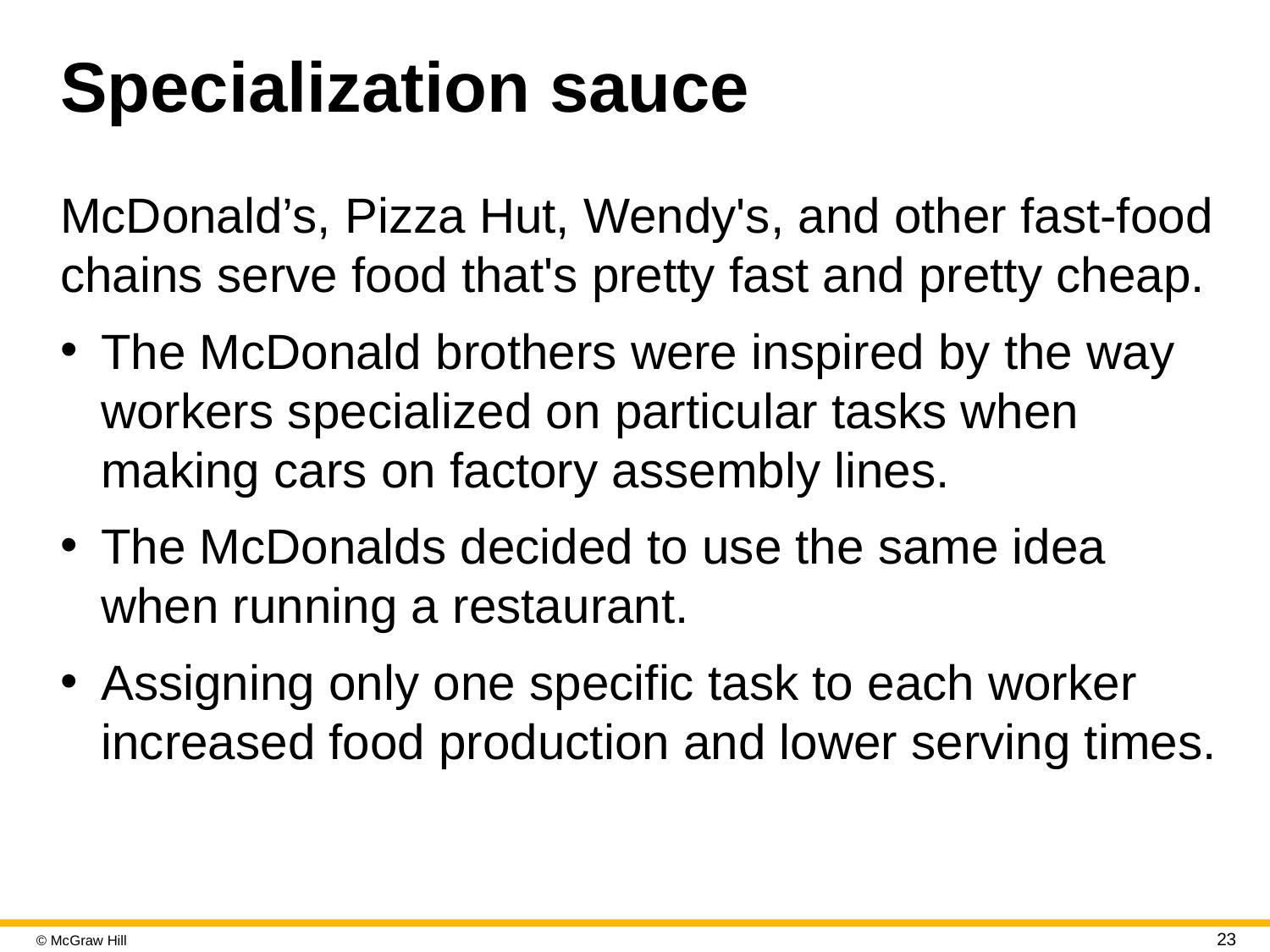

# Specialization sauce
McDonald’s, Pizza Hut, Wendy's, and other fast-food chains serve food that's pretty fast and pretty cheap.
The McDonald brothers were inspired by the way workers specialized on particular tasks when making cars on factory assembly lines.
The McDonalds decided to use the same idea when running a restaurant.
Assigning only one specific task to each worker increased food production and lower serving times.